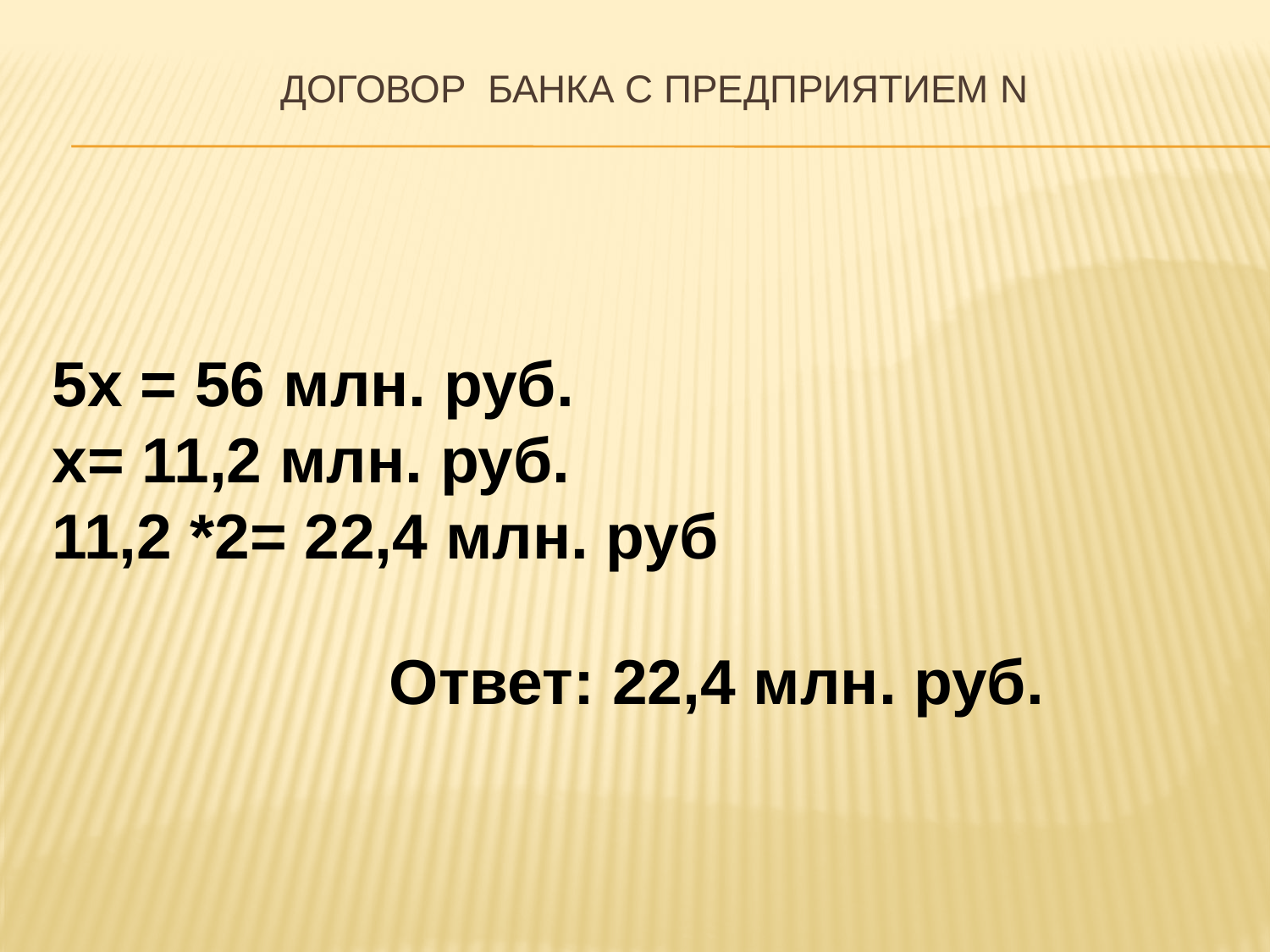

# Договор  банка с предприятием N

5х = 56 млн. руб.
х= 11,2 млн. руб.
11,2 *2= 22,4 млн. руб
Ответ: 22,4 млн. руб.